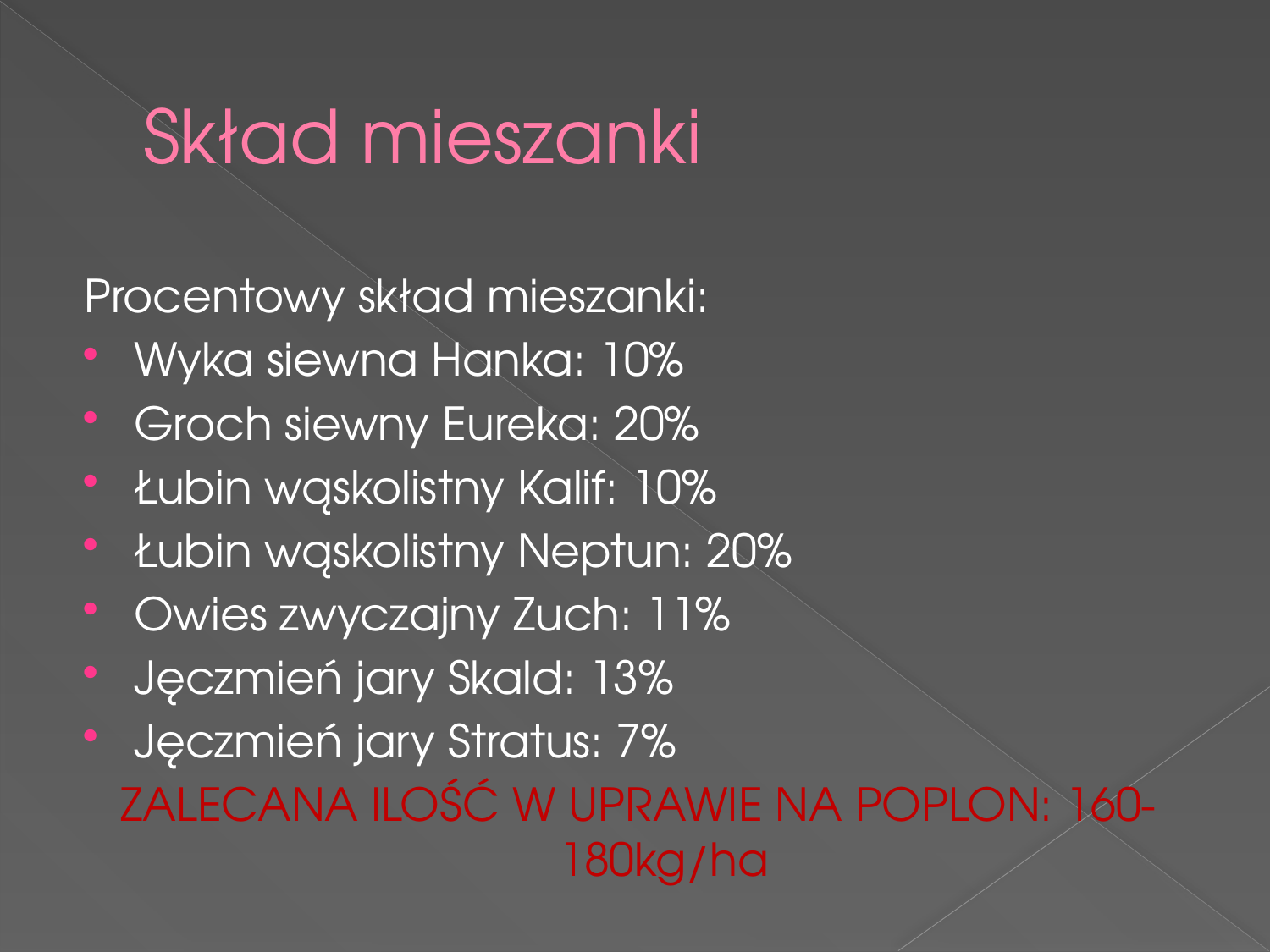

# Skład mieszanki
Procentowy skład mieszanki:
Wyka siewna Hanka: 10%
Groch siewny Eureka: 20%
Łubin wąskolistny Kalif: 10%
Łubin wąskolistny Neptun: 20%
Owies zwyczajny Zuch: 11%
Jęczmień jary Skald: 13%
Jęczmień jary Stratus: 7%
ZALECANA ILOŚĆ W UPRAWIE NA POPLON: 160-180kg/ha